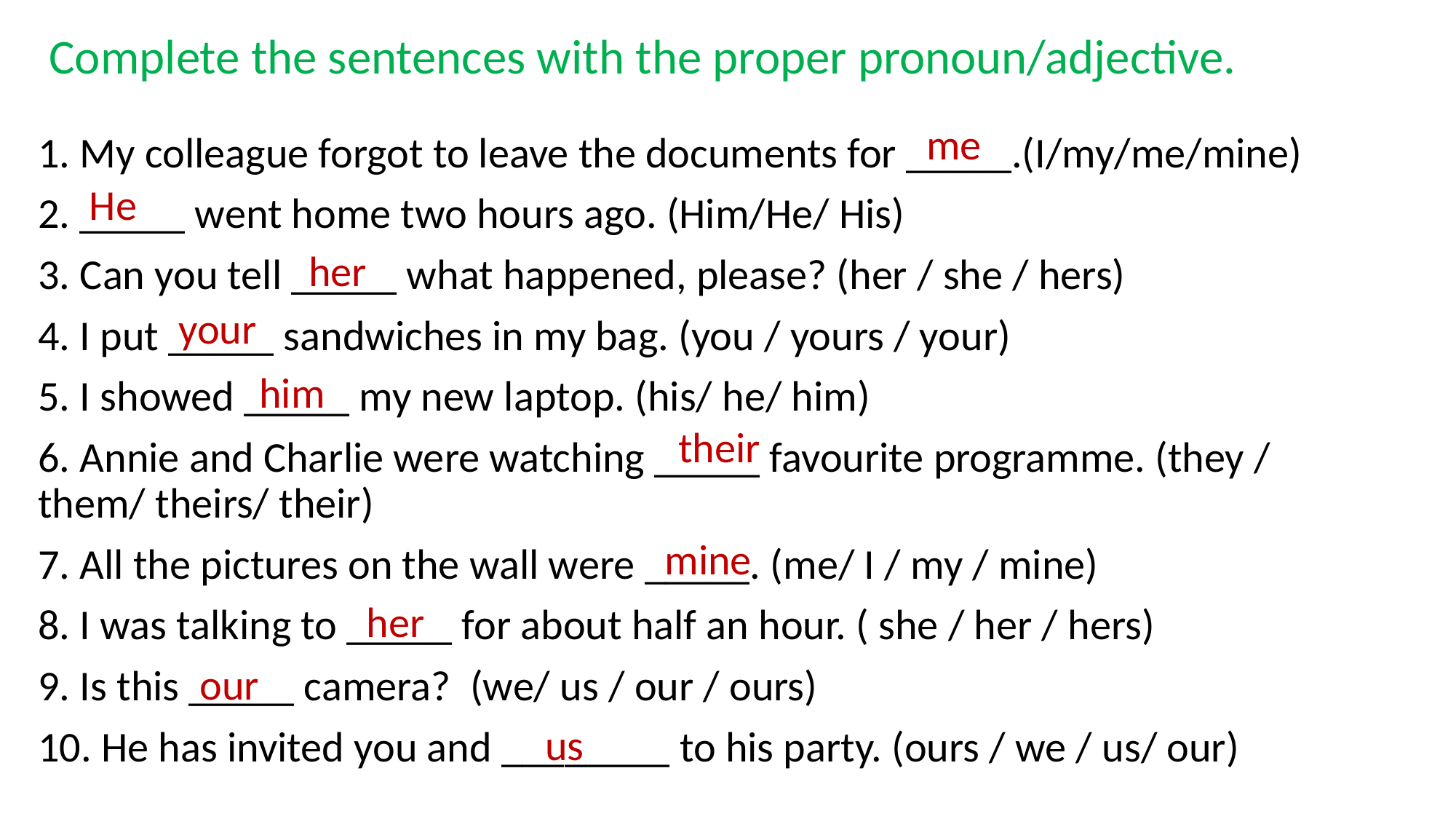

# Complete the sentences with the proper pronoun/adjective.
me
1. My colleague forgot to leave the documents for _____.(I/my/me/mine)
2. _____ went home two hours ago. (Him/He/ His)
3. Can you tell _____ what happened, please? (her / she / hers)
4. I put _____ sandwiches in my bag. (you / yours / your)
5. I showed _____ my new laptop. (his/ he/ him)
6. Annie and Charlie were watching _____ favourite programme. (they / them/ theirs/ their)
7. All the pictures on the wall were _____. (me/ I / my / mine)
8. I was talking to _____ for about half an hour. ( she / her / hers)
9. Is this _____ camera?  (we/ us / our / ours)
10. He has invited you and ________ to his party. (ours / we / us/ our)

He
her
your
him
their
mine
her
our
us